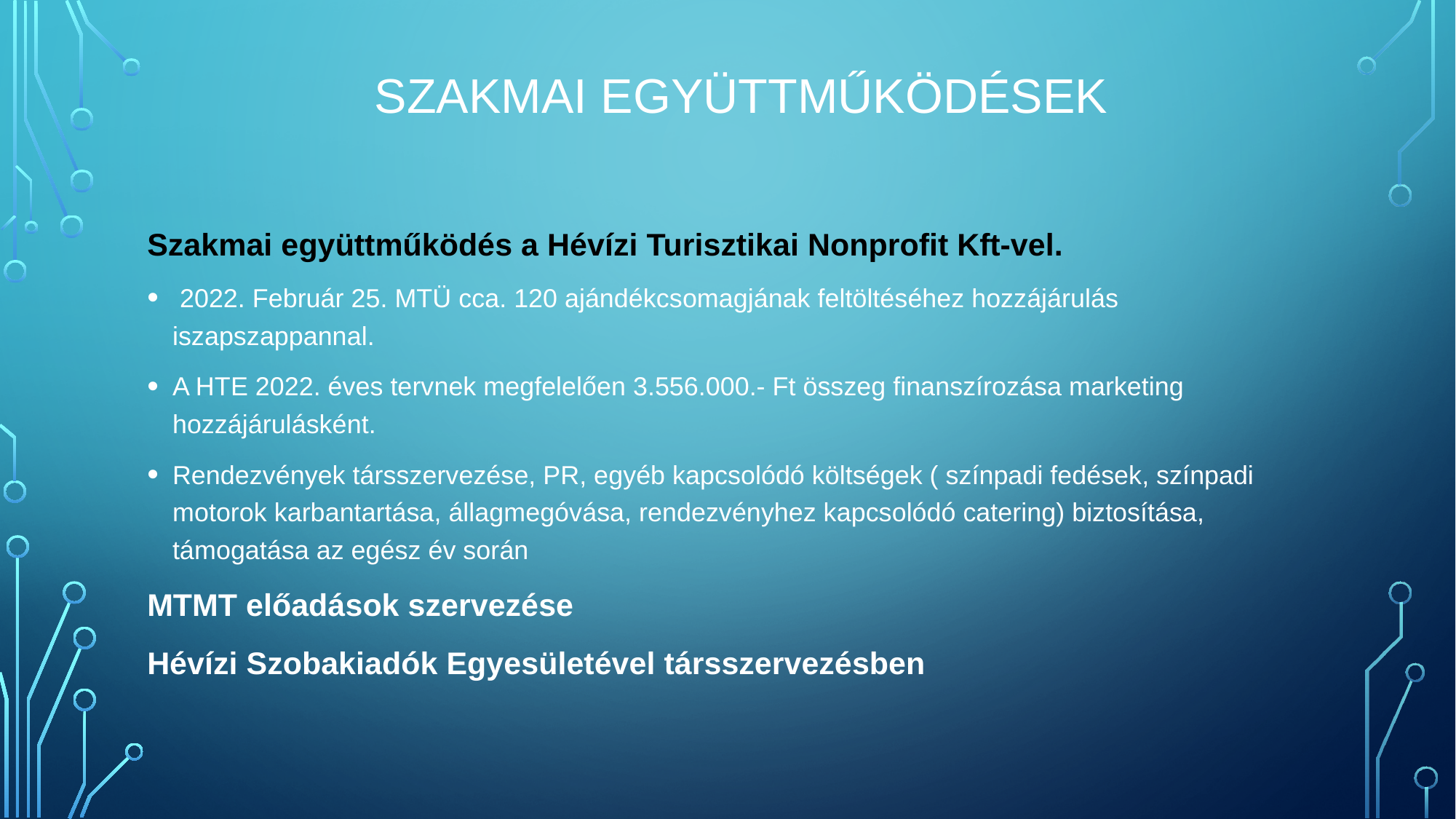

# szakmai együttműködések
Szakmai együttműködés a Hévízi Turisztikai Nonprofit Kft-vel.
 2022. Február 25. MTÜ cca. 120 ajándékcsomagjának feltöltéséhez hozzájárulás iszapszappannal.
A HTE 2022. éves tervnek megfelelően 3.556.000.- Ft összeg finanszírozása marketing hozzájárulásként.
Rendezvények társszervezése, PR, egyéb kapcsolódó költségek ( színpadi fedések, színpadi motorok karbantartása, állagmegóvása, rendezvényhez kapcsolódó catering) biztosítása, támogatása az egész év során
MTMT előadások szervezése
Hévízi Szobakiadók Egyesületével társszervezésben